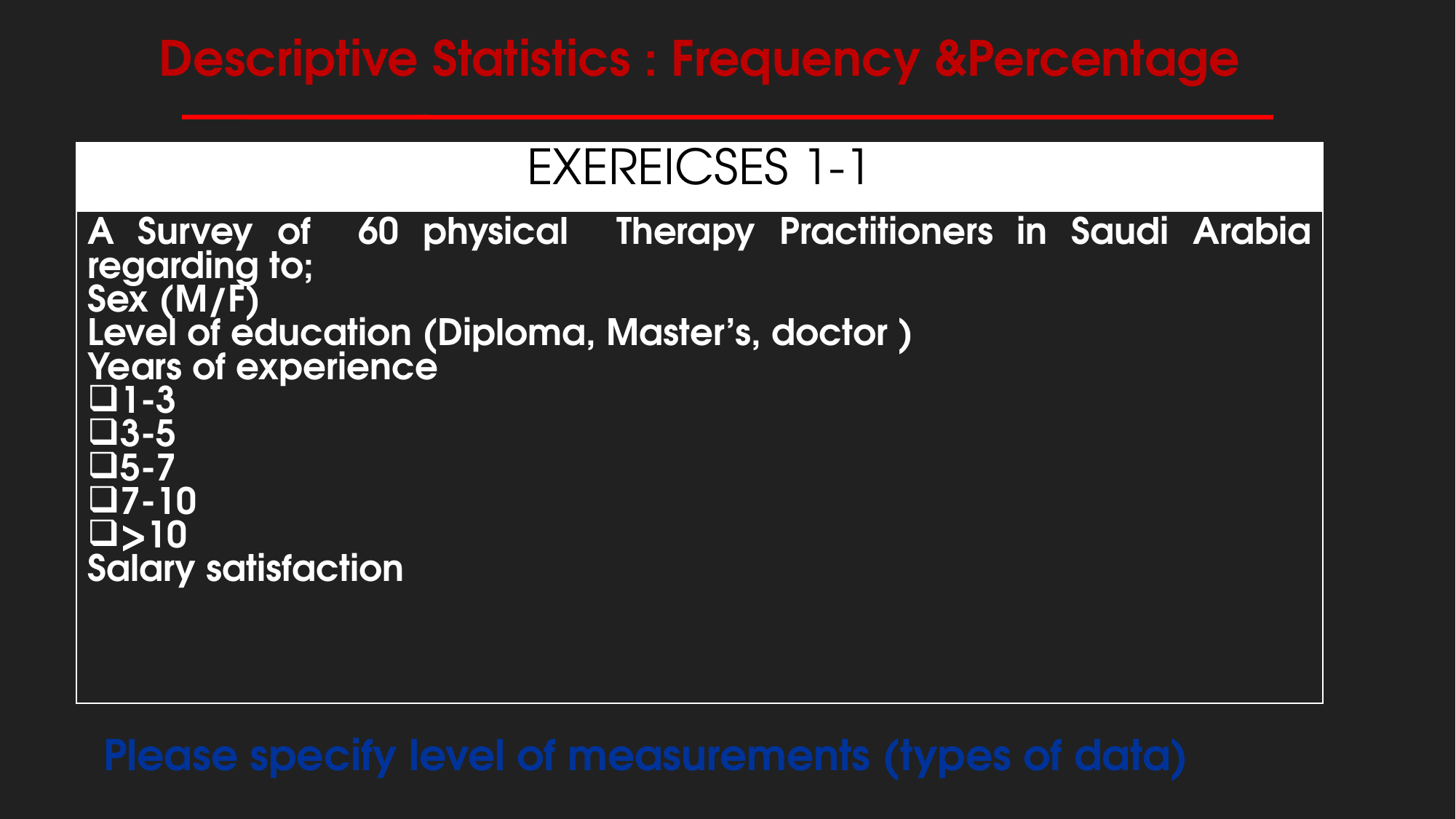

Descriptive Statistics : Frequency &Percentage

| EXEREICSES 1-1 |
| --- |
| A Survey of 60 physical Therapy Practitioners in Saudi Arabia regarding to; Sex (M/F) Level of education (Diploma, Master’s, doctor ) Years of experience 1-3 3-5 5-7 7-10 >10 Salary satisfaction |
Please specify level of measurements (types of data)